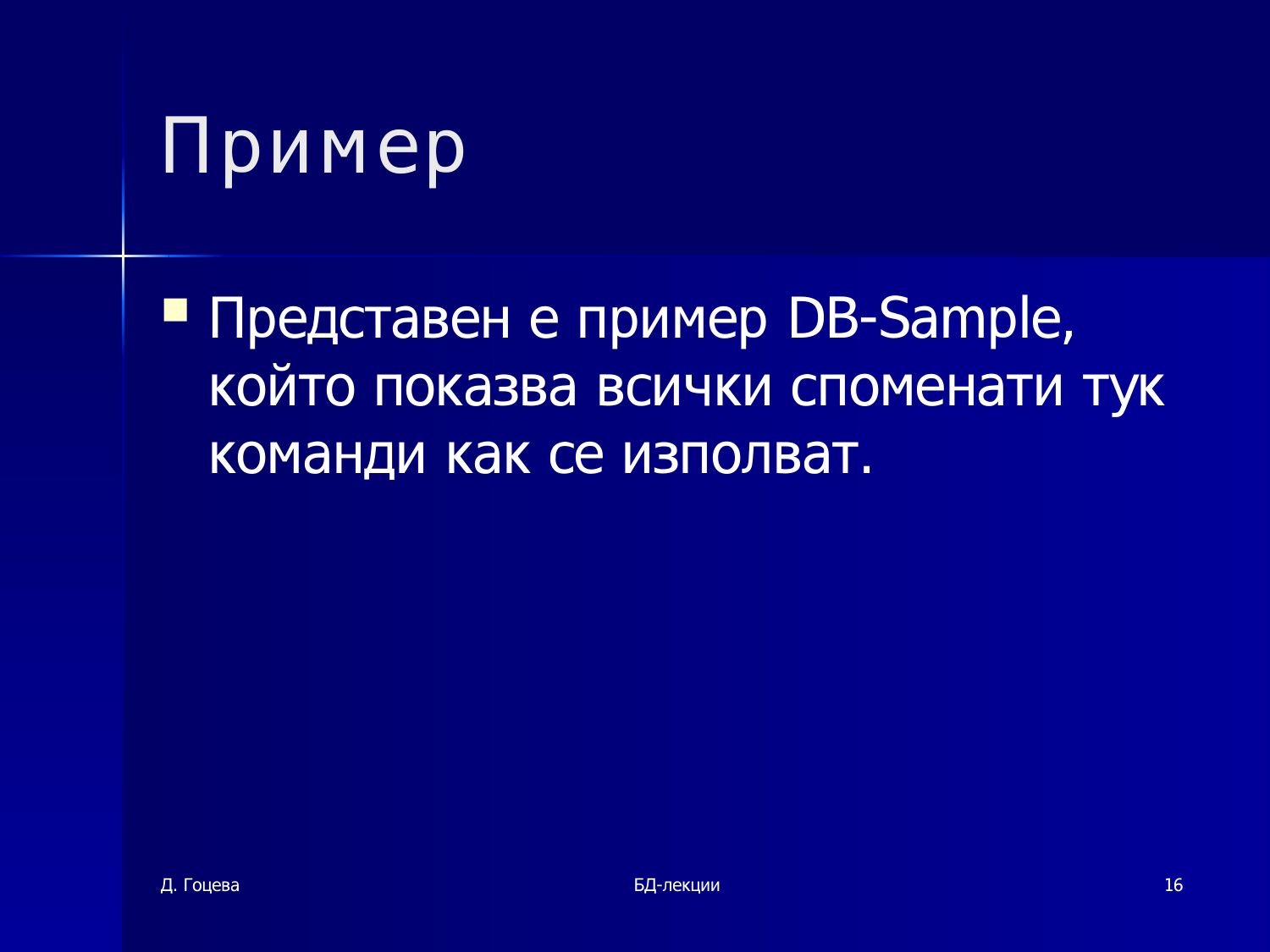

# Пример
Представен е пример DB-Sample, който показва всички споменати тук команди как се изполват.
Д. Гоцева
БД-лекции
16